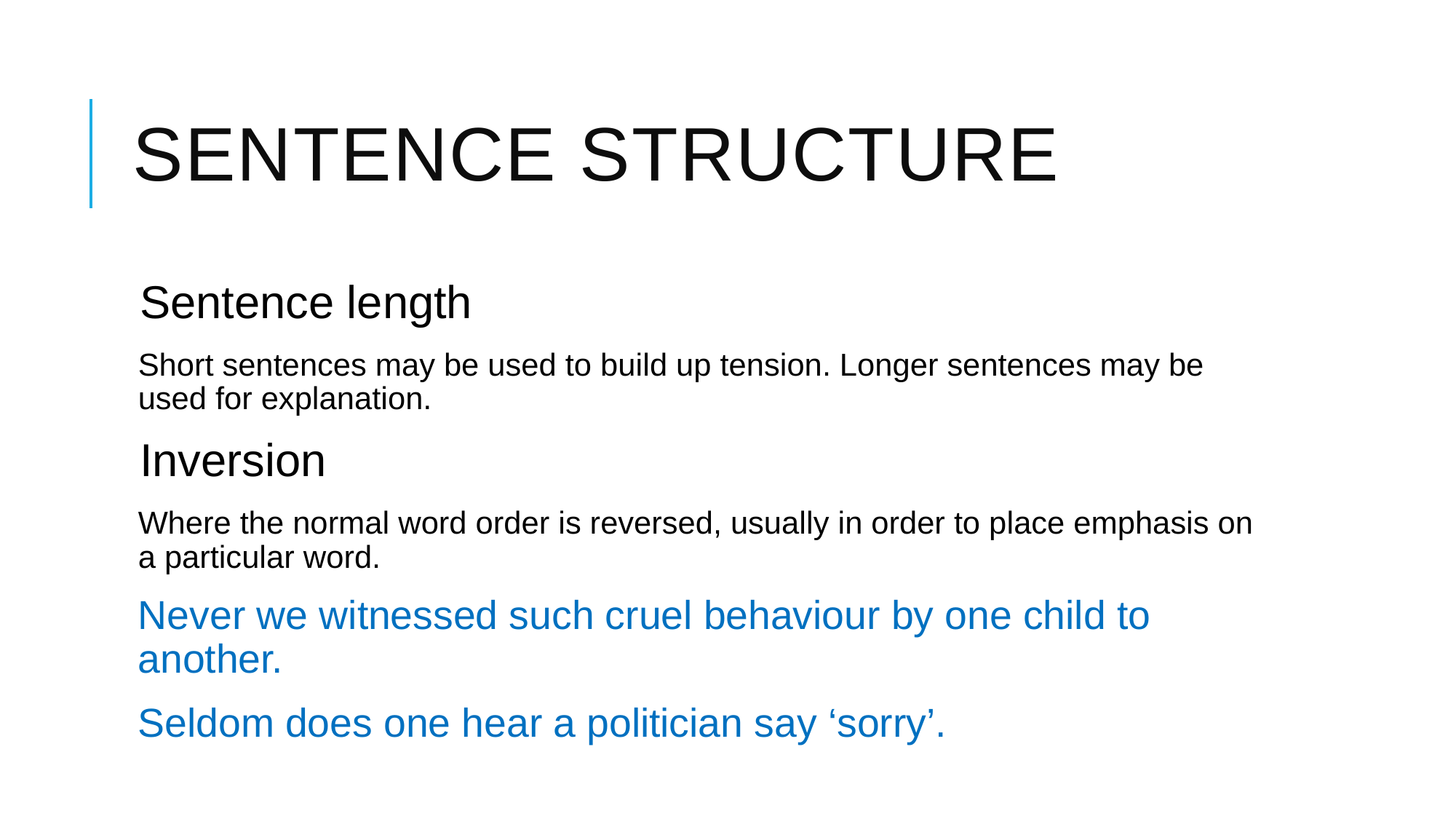

# Sentence Structure
Sentence length
Short sentences may be used to build up tension. Longer sentences may be used for explanation.
Inversion
Where the normal word order is reversed, usually in order to place emphasis on a particular word.
Never we witnessed such cruel behaviour by one child to another.
Seldom does one hear a politician say ‘sorry’.